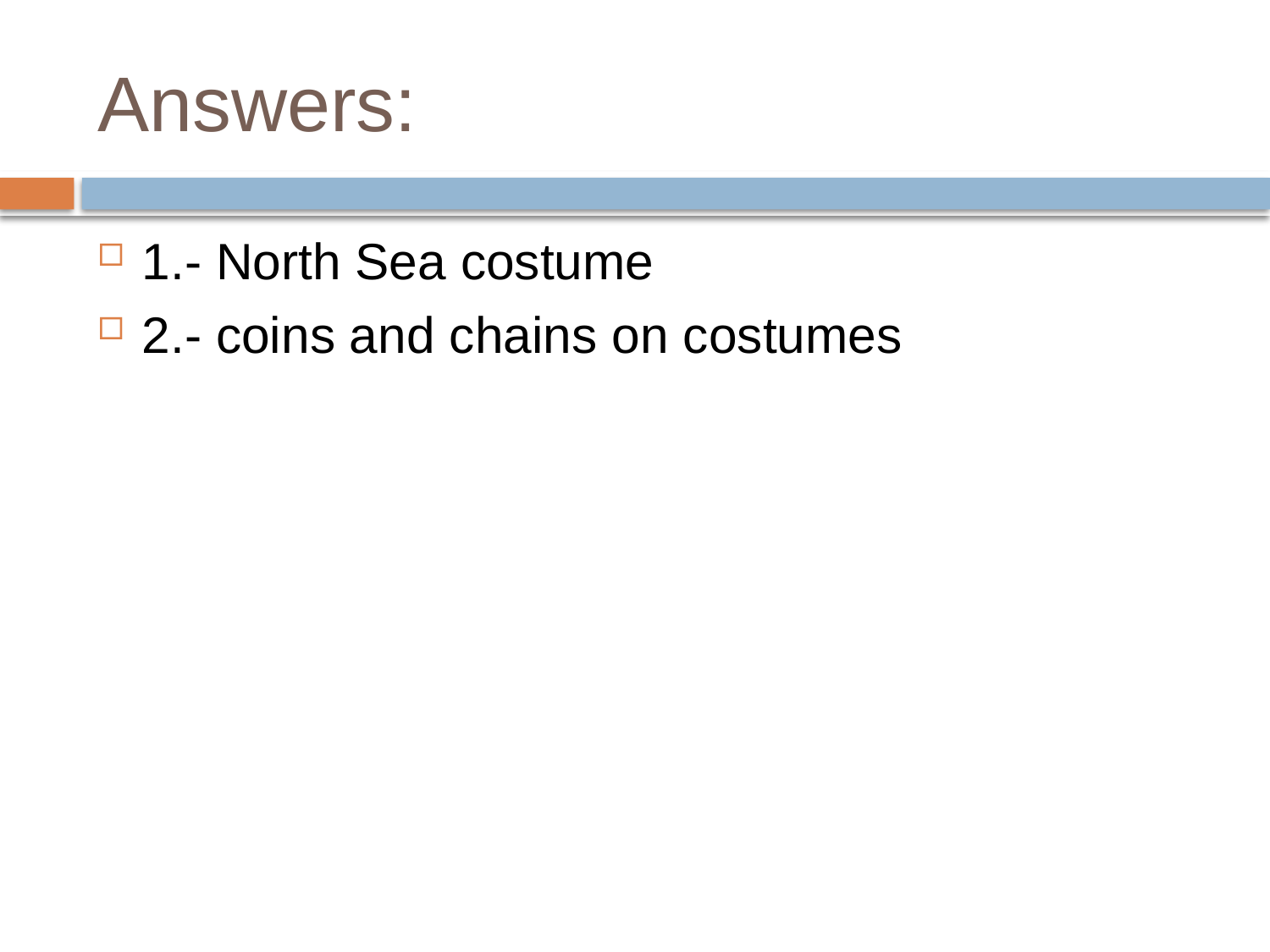

# Answers:
1.- North Sea costume
2.- coins and chains on costumes